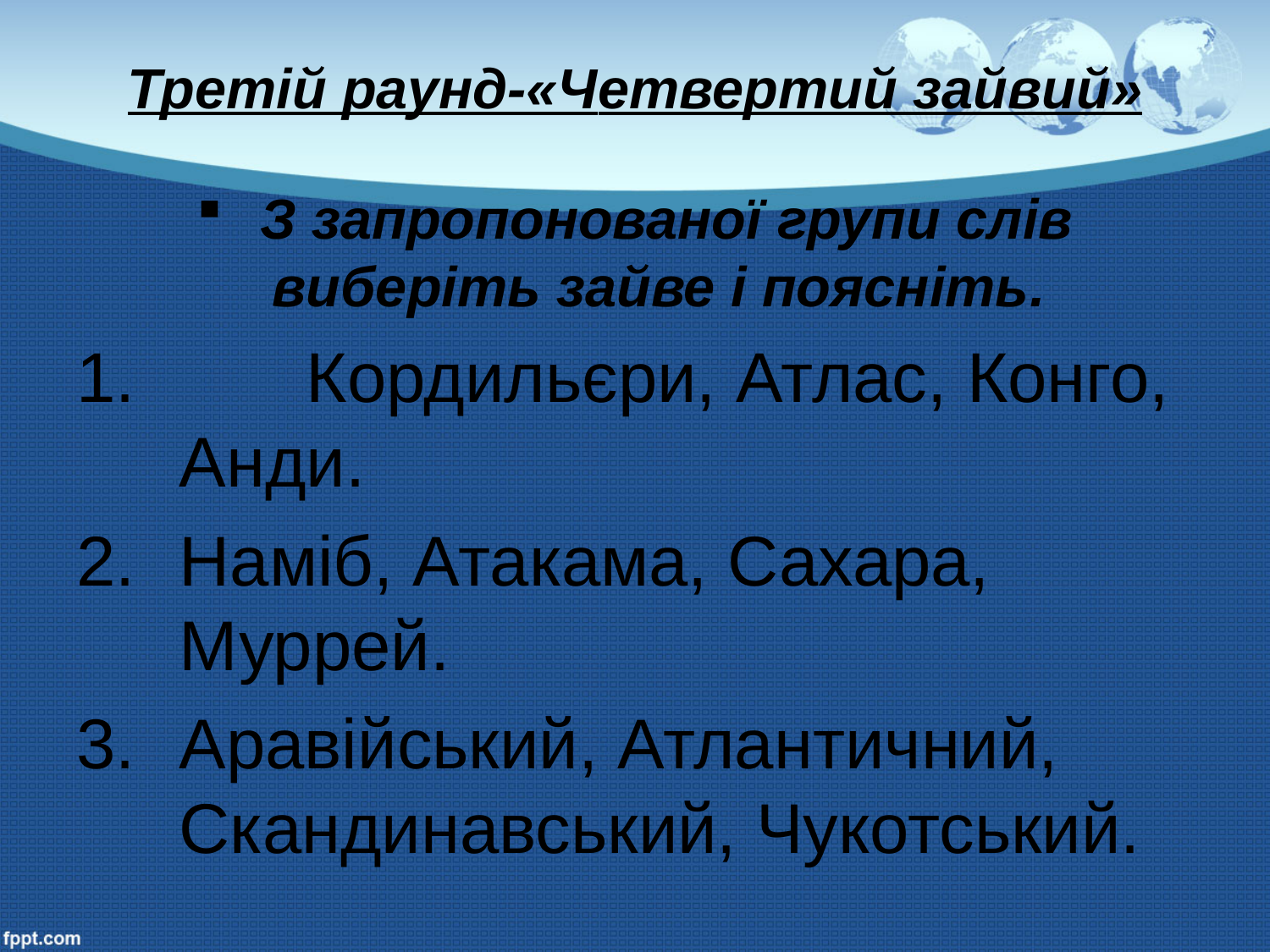

# Третій раунд-«Четвертий зайвий»
 З запропонованої групи слів виберіть зайве і поясніть.
	Кордильєри, Атлас, Конго, Анди.
Наміб, Атакама, Сахара, Муррей.
Аравійський, Атлантичний, Скандинавський, Чукотський.